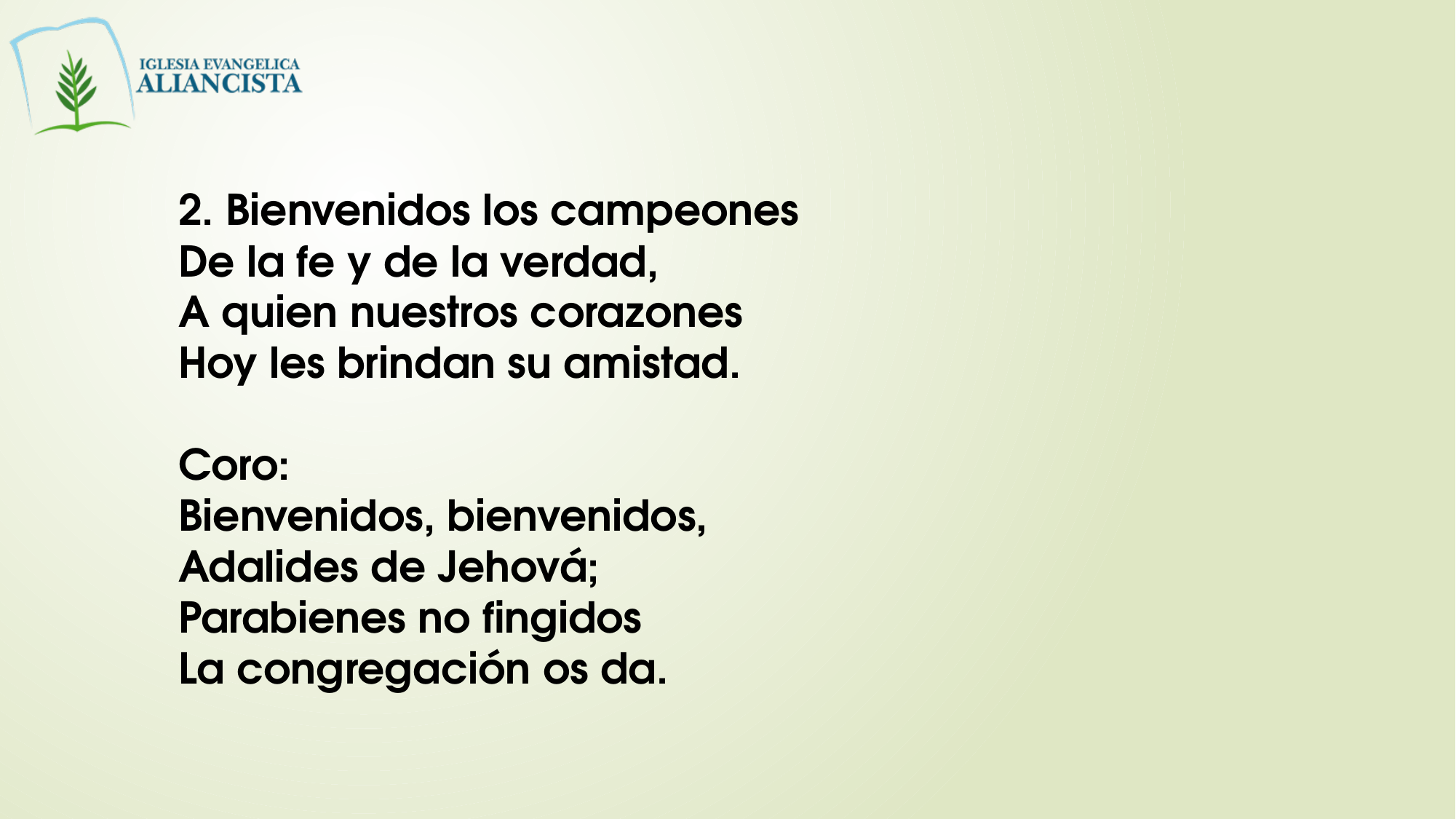

2. Bienvenidos los campeones
De la fe y de la verdad,
A quien nuestros corazones
Hoy les brindan su amistad.

Coro:
Bienvenidos, bienvenidos,
Adalides de Jehová;
Parabienes no fingidos
La congregación os da.